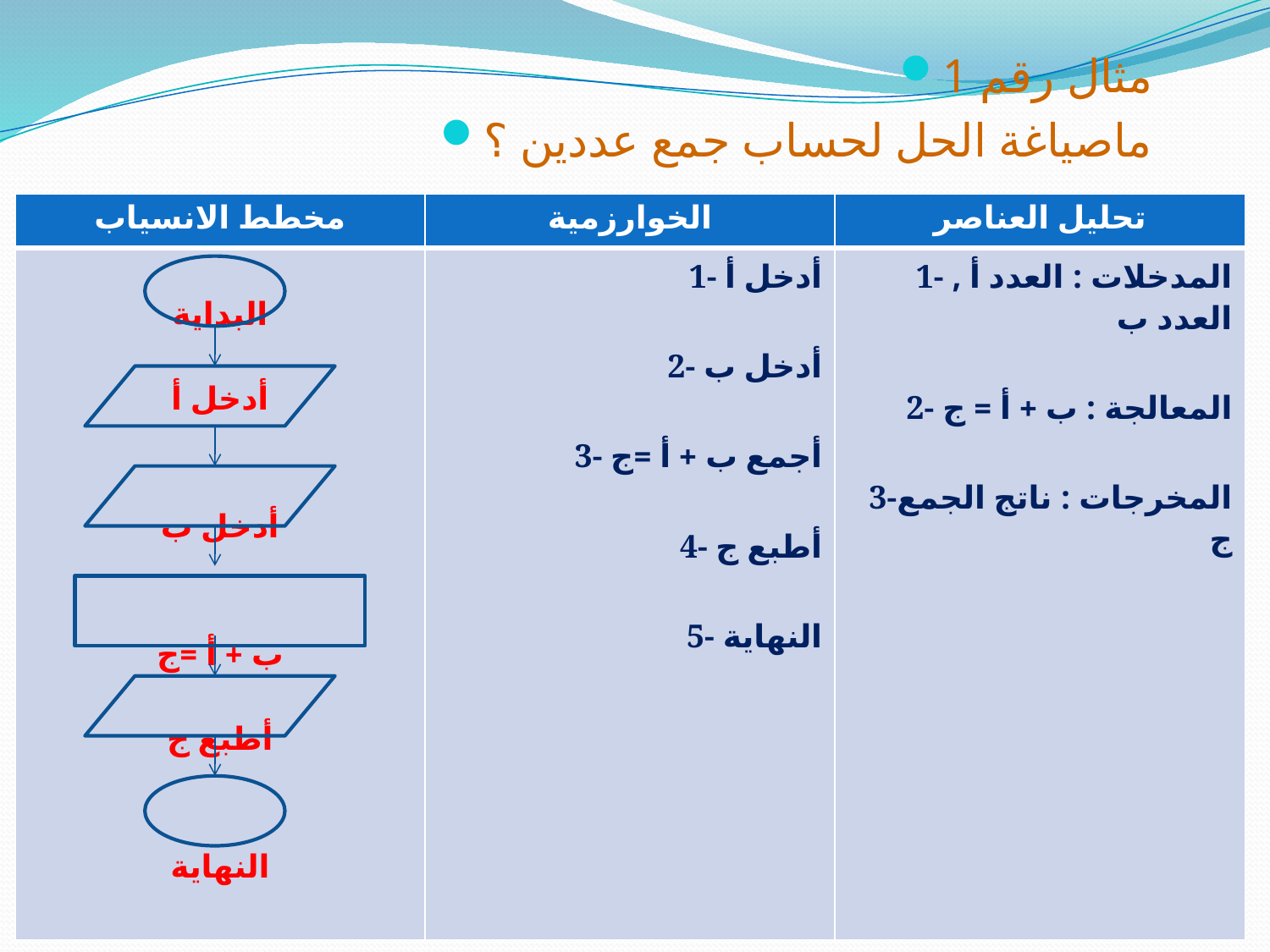

مثال رقم 1
ماصياغة الحل لحساب جمع عددين ؟
| مخطط الانسياب | الخوارزمية | تحليل العناصر |
| --- | --- | --- |
| البداية أدخل أ أدخل ب ب + أ =ج أطبع ج النهاية | 1- أدخل أ 2- أدخل ب 3- أجمع ب + أ =ج 4- أطبع ج 5- النهاية | 1- المدخلات : العدد أ , العدد ب 2- المعالجة : ب + أ = ج 3-المخرجات : ناتج الجمع ج |